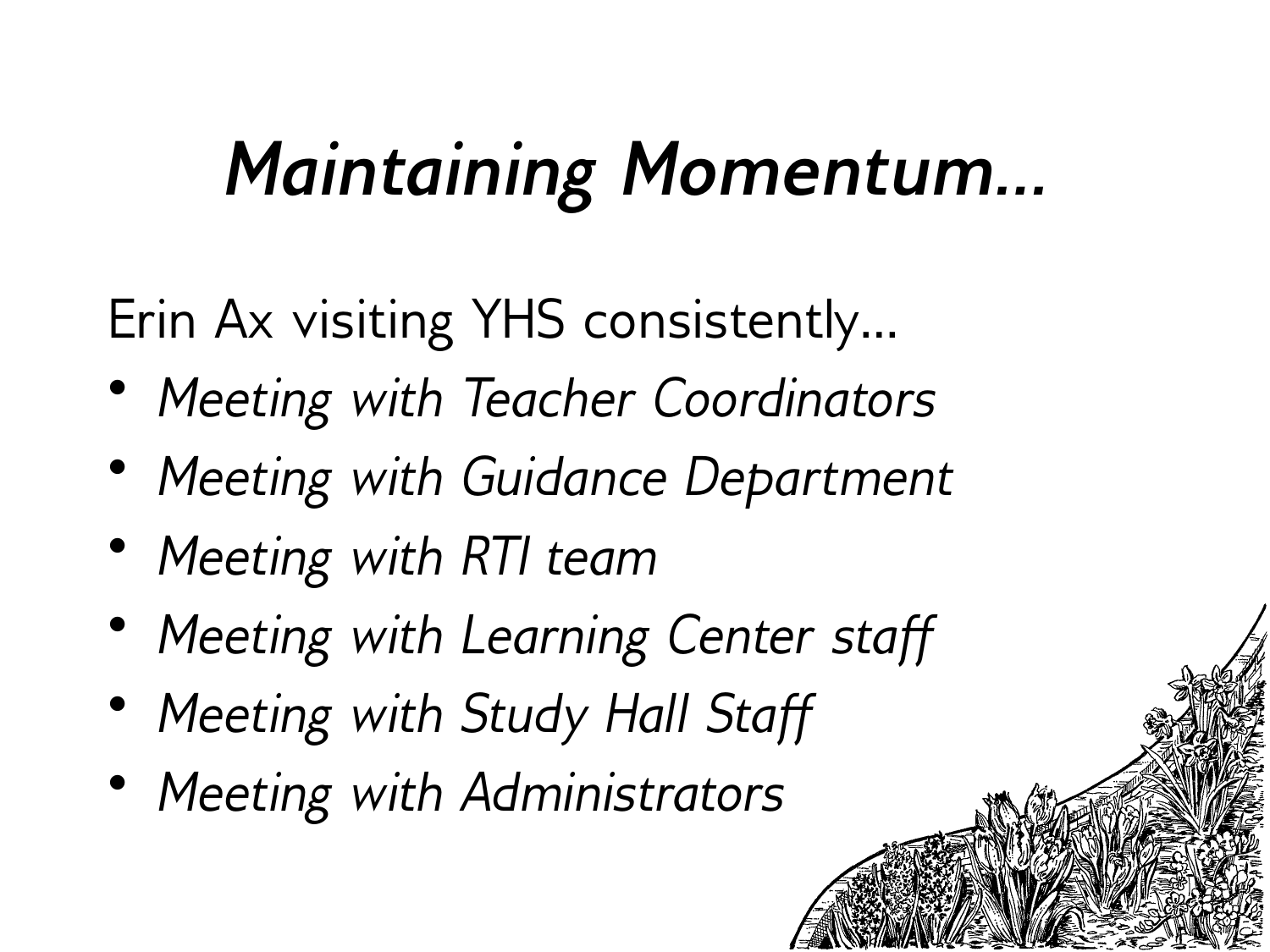

# Maintaining Momentum…
Erin Ax visiting YHS consistently…
Meeting with Teacher Coordinators
Meeting with Guidance Department
Meeting with RTI team
Meeting with Learning Center staff
Meeting with Study Hall Staff
Meeting with Administrators